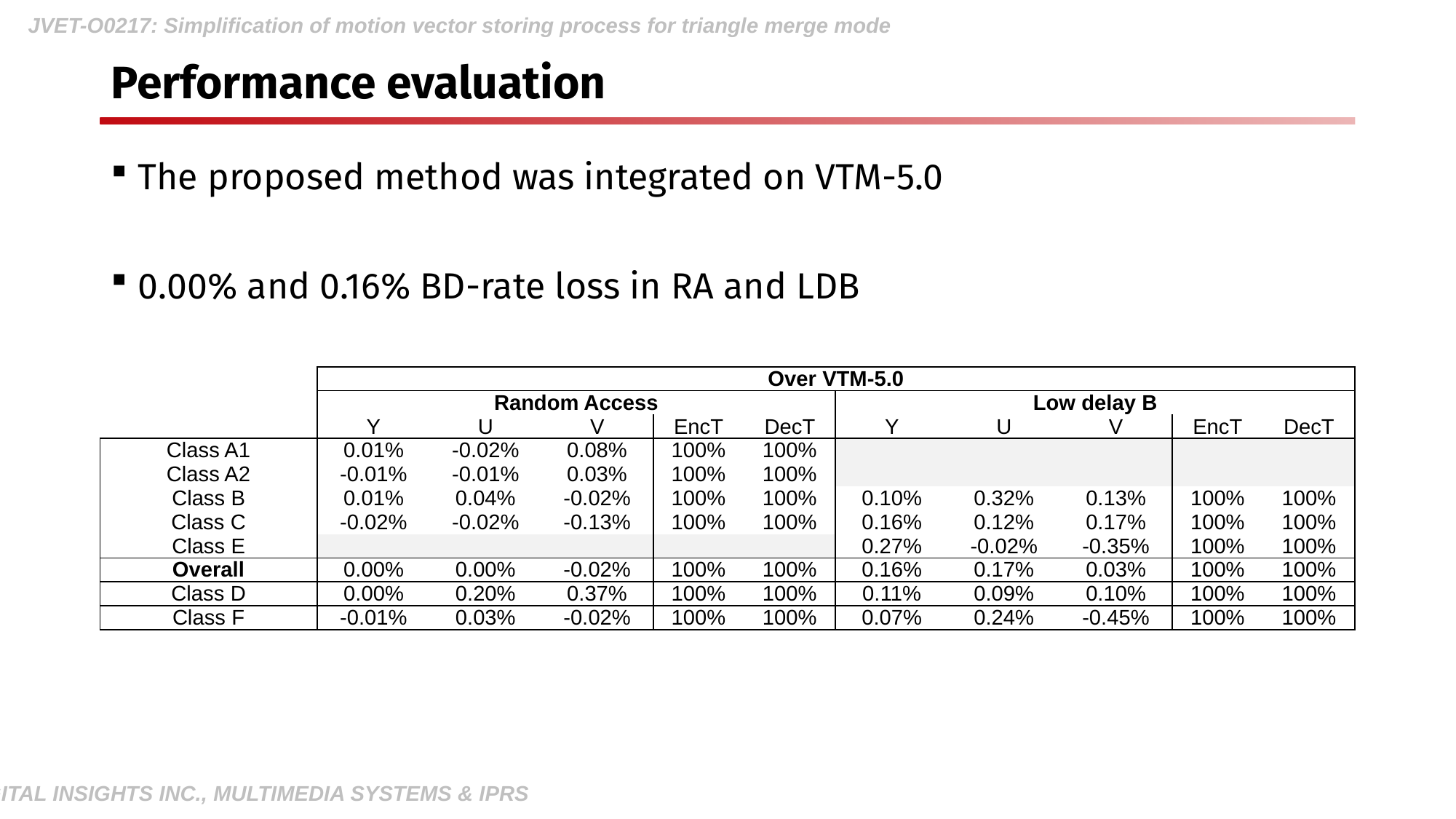

# Performance evaluation
The proposed method was integrated on VTM-5.0

0.00% and 0.16% BD-rate loss in RA and LDB
|  | Over VTM-5.0 |  |  |  |  |  |  |  |  |  |
| --- | --- | --- | --- | --- | --- | --- | --- | --- | --- | --- |
|  | Random Access |  |  |  |  | Low delay B |  |  |  |  |
|  | Y | U | V | EncT | DecT | Y | U | V | EncT | DecT |
| Class A1 | 0.01% | -0.02% | 0.08% | 100% | 100% |  |  |  |  |  |
| Class A2 | -0.01% | -0.01% | 0.03% | 100% | 100% |  |  |  |  |  |
| Class B | 0.01% | 0.04% | -0.02% | 100% | 100% | 0.10% | 0.32% | 0.13% | 100% | 100% |
| Class C | -0.02% | -0.02% | -0.13% | 100% | 100% | 0.16% | 0.12% | 0.17% | 100% | 100% |
| Class E |  |  |  |  |  | 0.27% | -0.02% | -0.35% | 100% | 100% |
| Overall | 0.00% | 0.00% | -0.02% | 100% | 100% | 0.16% | 0.17% | 0.03% | 100% | 100% |
| Class D | 0.00% | 0.20% | 0.37% | 100% | 100% | 0.11% | 0.09% | 0.10% | 100% | 100% |
| Class F | -0.01% | 0.03% | -0.02% | 100% | 100% | 0.07% | 0.24% | -0.45% | 100% | 100% |